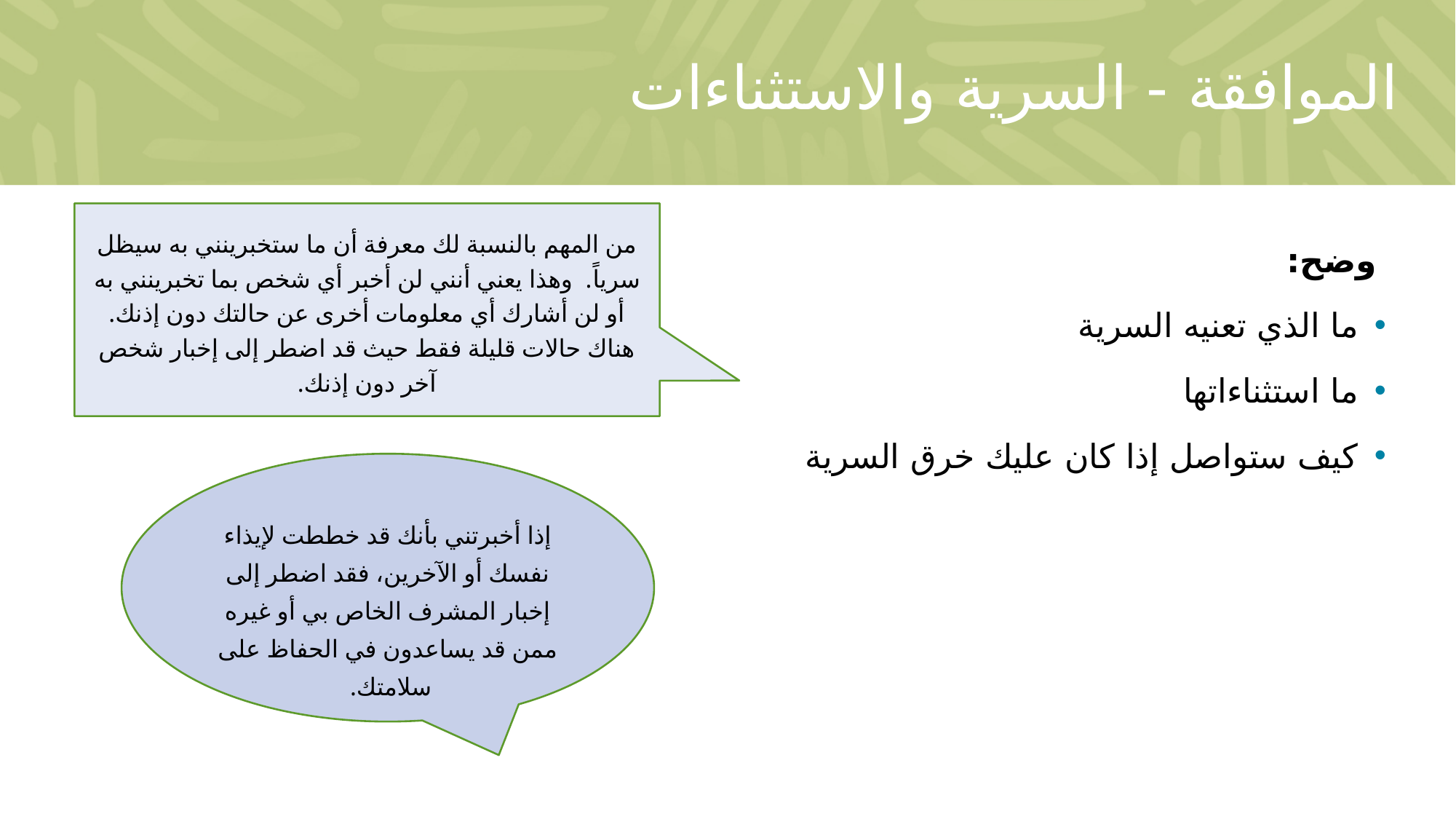

# الموافقة - السرية والاستثناءات
من المهم بالنسبة لك معرفة أن ما ستخبرينني به سيظل سرياً.  وهذا يعني أنني لن أخبر أي شخص بما تخبرينني به أو لن أشارك أي معلومات أخرى عن حالتك دون إذنك. هناك حالات قليلة فقط حيث قد اضطر إلى إخبار شخص آخر دون إذنك.
وضح:
ما الذي تعنيه السرية
ما استثناءاتها
كيف ستواصل إذا كان عليك خرق السرية

إذا أخبرتني بأنك قد خططت لإيذاء نفسك أو الآخرين، فقد اضطر إلى إخبار المشرف الخاص بي أو غيره ممن قد يساعدون في الحفاظ على سلامتك.